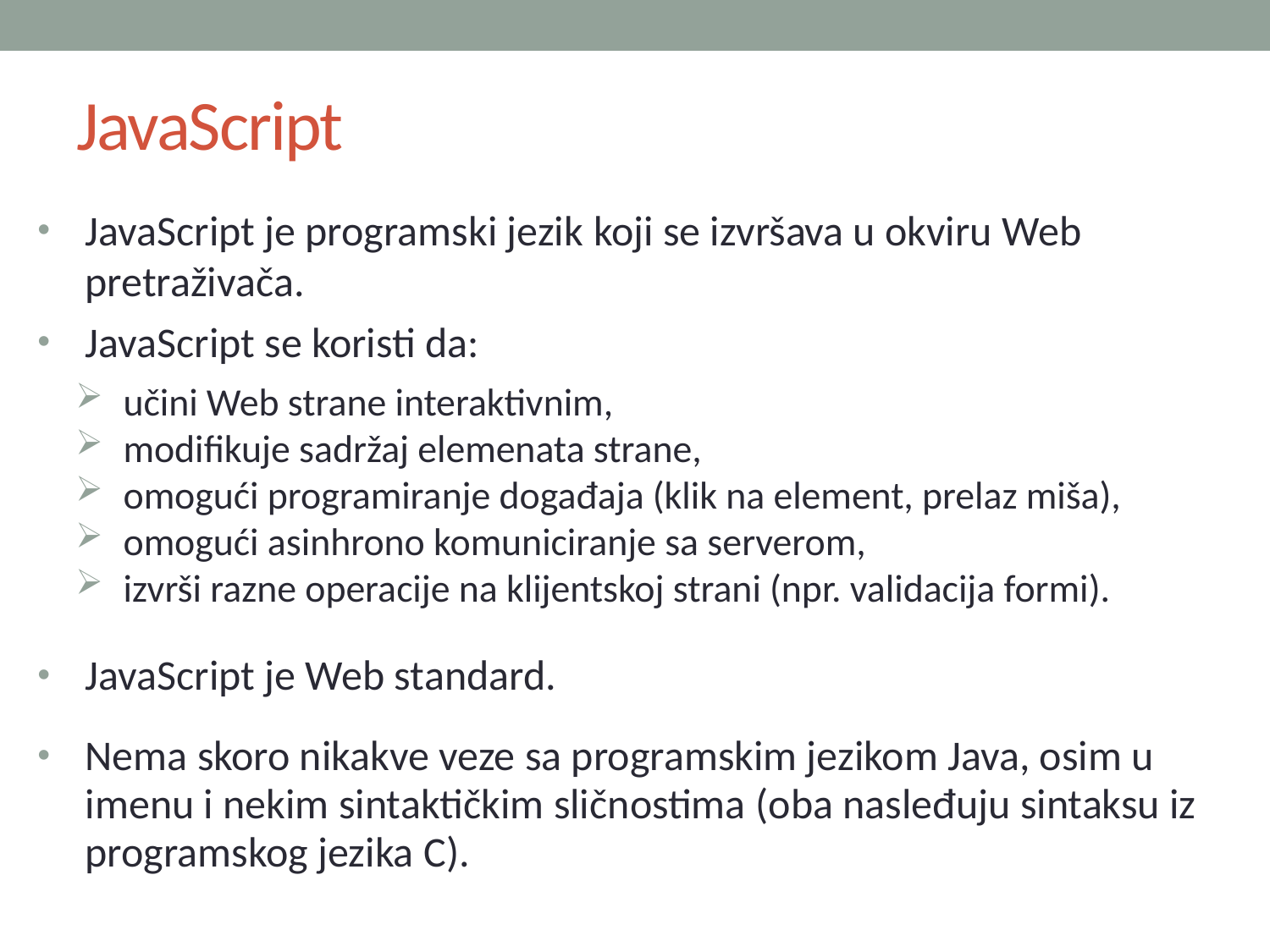

# JavaScript
JavaScript je programski jezik koji se izvršava u okviru Web pretraživača.
JavaScript se koristi da:
učini Web strane interaktivnim,
modifikuje sadržaj elemenata strane,
omogući programiranje događaja (klik na element, prelaz miša),
omogući asinhrono komuniciranje sa serverom,
izvrši razne operacije na klijentskoj strani (npr. validacija formi).
JavaScript je Web standard.
Nema skoro nikakve veze sa programskim jezikom Java, osim u imenu i nekim sintaktičkim sličnostima (oba nasleđuju sintaksu iz programskog jezika C).